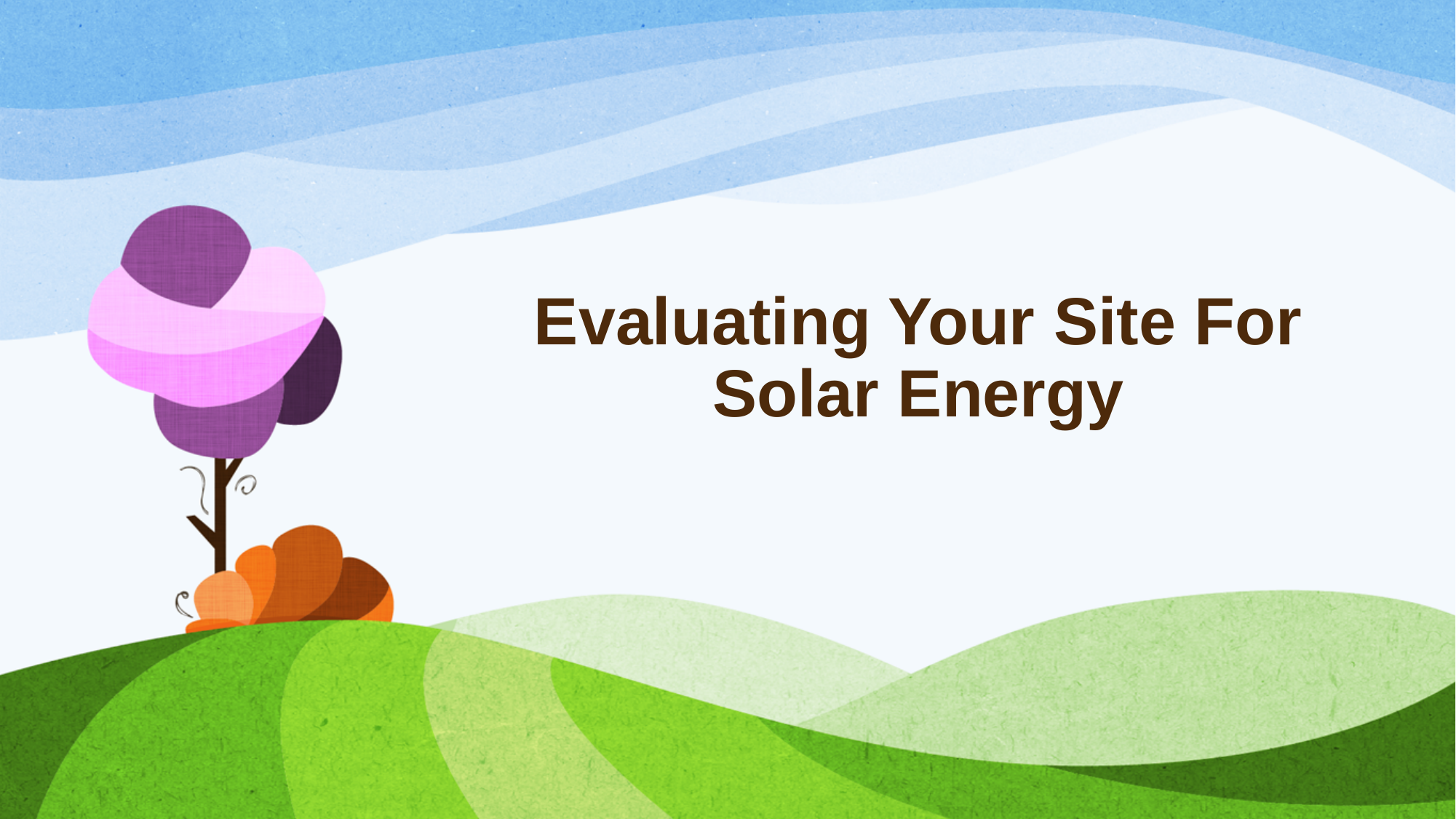

# Evaluating Your Site For Solar Energy